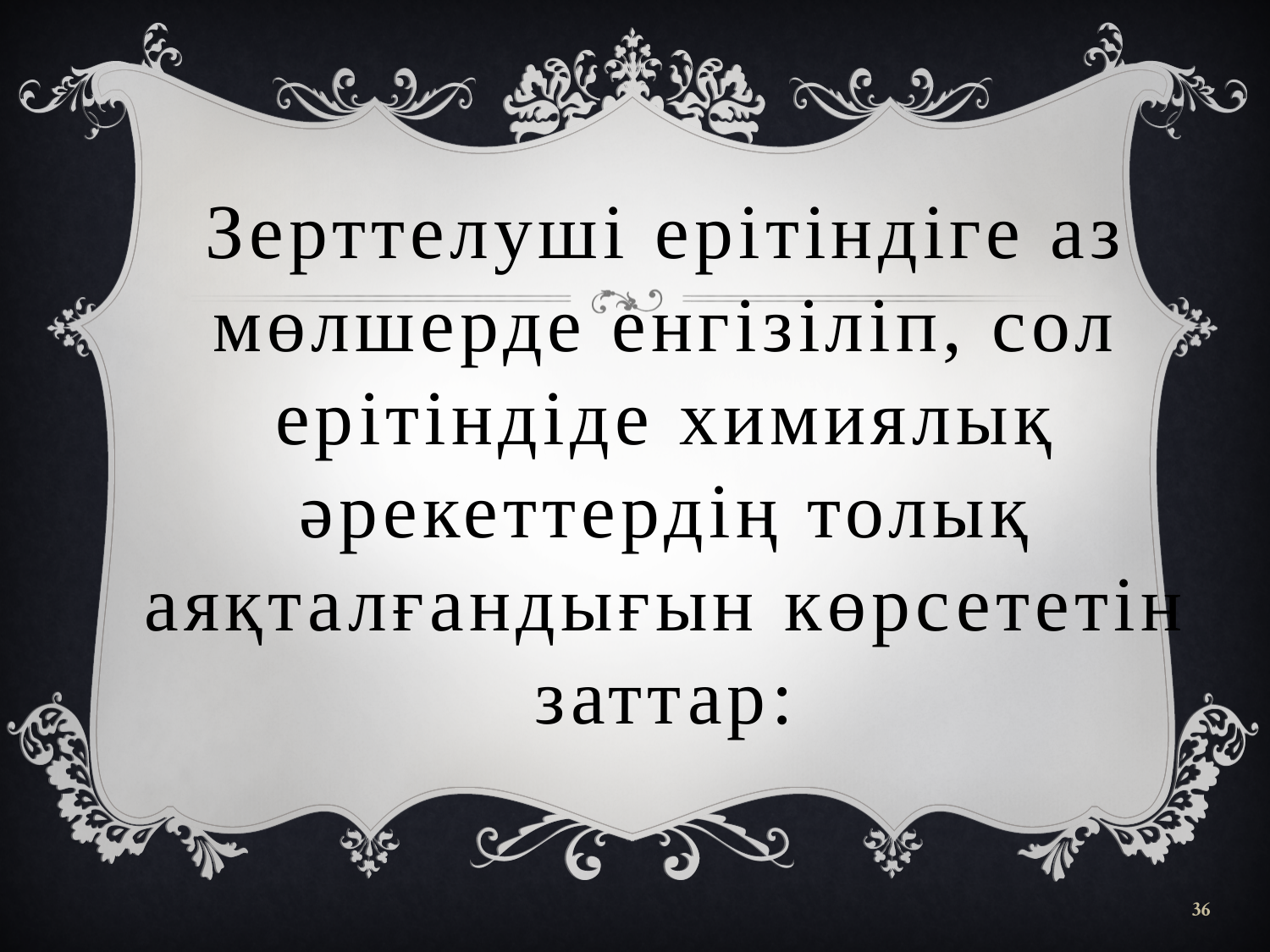

Зерттелуші ерітіндіге аз мөлшерде енгізіліп, сол ерітіндіде химиялық әрекеттердің толық аяқталғандығын көрсететін заттар:
36